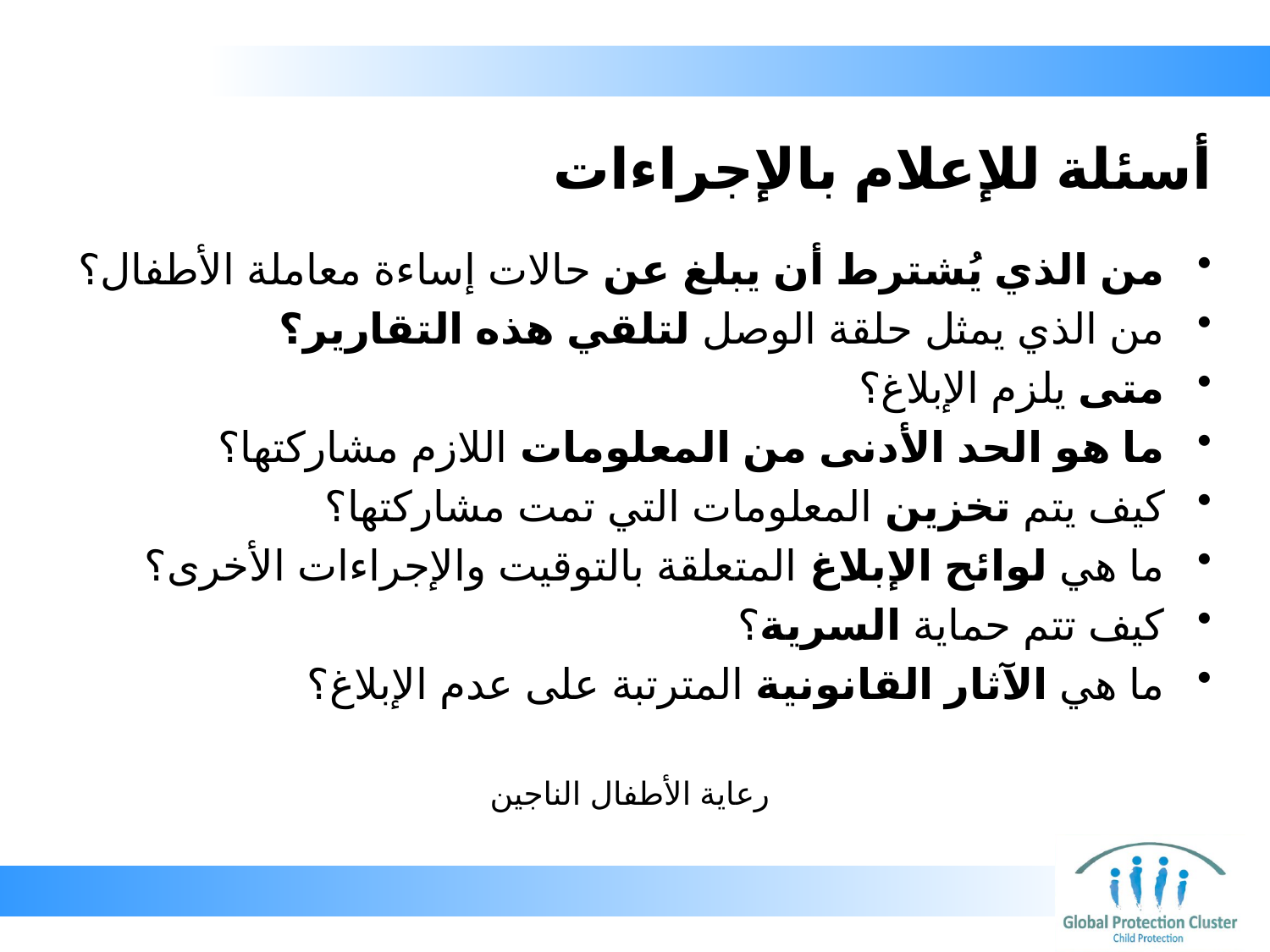

# أسئلة للإعلام بالإجراءات
من الذي يُشترط أن يبلغ عن حالات إساءة معاملة الأطفال؟
من الذي يمثل حلقة الوصل لتلقي هذه التقارير؟
متى يلزم الإبلاغ؟
ما هو الحد الأدنى من المعلومات اللازم مشاركتها؟
كيف يتم تخزين المعلومات التي تمت مشاركتها؟
ما هي لوائح الإبلاغ المتعلقة بالتوقيت والإجراءات الأخرى؟
كيف تتم حماية السرية؟
ما هي الآثار القانونية المترتبة على عدم الإبلاغ؟

رعاية الأطفال الناجين